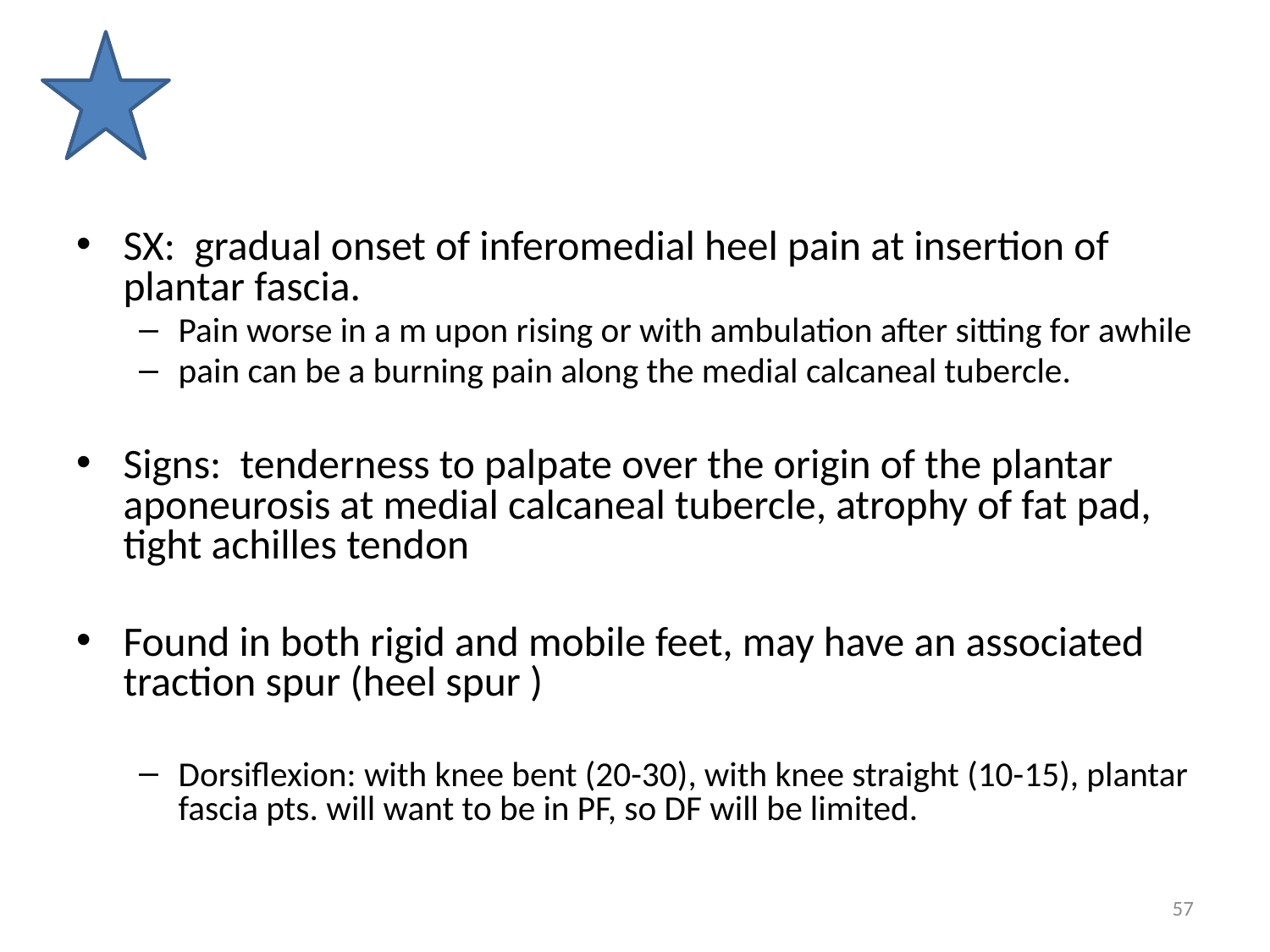

#
SX:  gradual onset of inferomedial heel pain at insertion of plantar fascia.
Pain worse in a m upon rising or with ambulation after sitting for awhile
pain can be a burning pain along the medial calcaneal tubercle.

Signs:  tenderness to palpate over the origin of the plantar aponeurosis at medial calcaneal tubercle, atrophy of fat pad, tight achilles tendon

Found in both rigid and mobile feet, may have an associated traction spur (heel spur )

Dorsiflexion: with knee bent (20-30), with knee straight (10-15), plantar fascia pts. will want to be in PF, so DF will be limited.

57